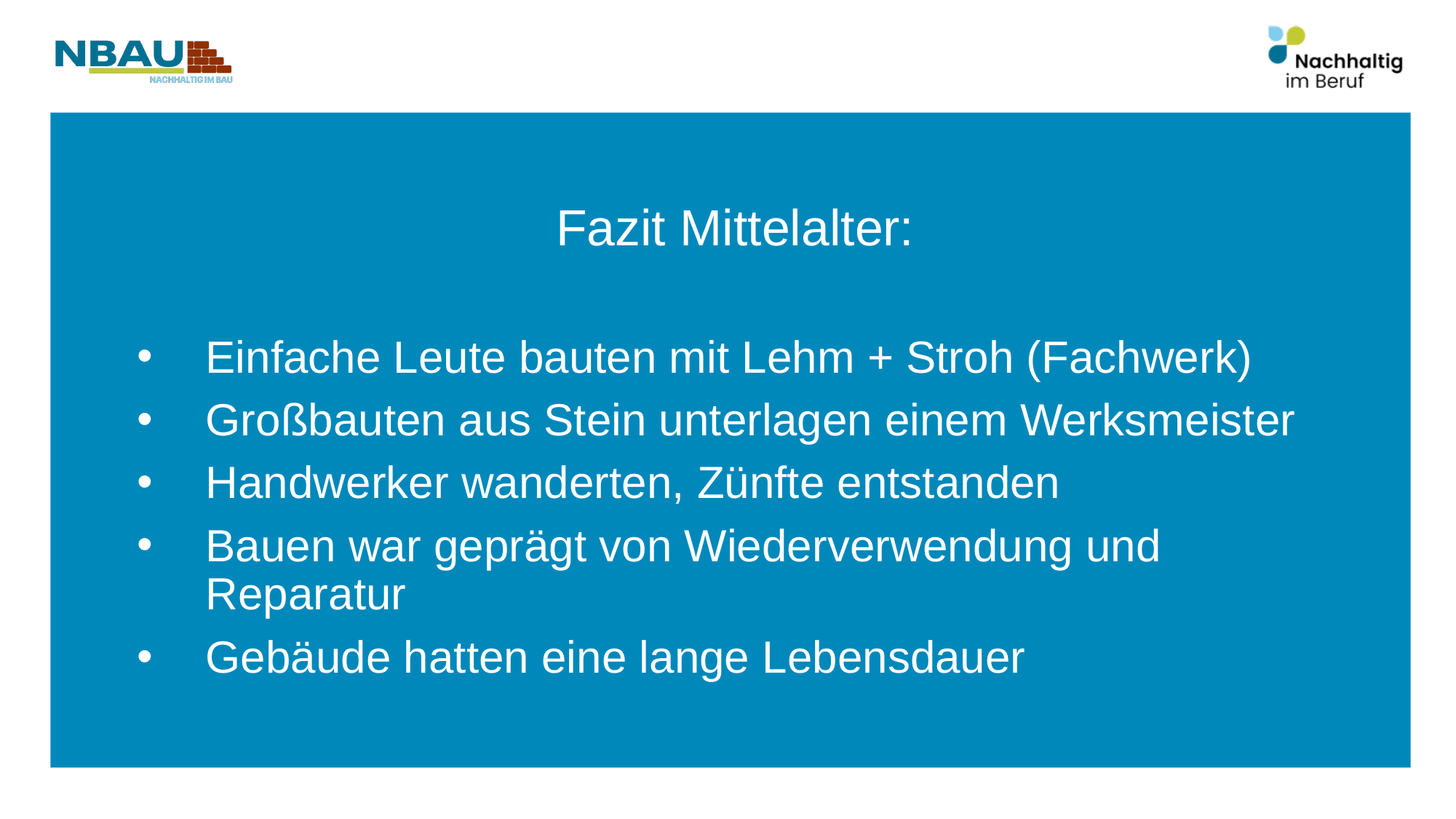

Fazit Mittelalter:

Einfache Leute bauten mit Lehm + Stroh (Fachwerk)
Großbauten aus Stein unterlagen einem Werksmeister
Handwerker wanderten, Zünfte entstanden
Bauen war geprägt von Wiederverwendung und Reparatur
Gebäude hatten eine lange Lebensdauer